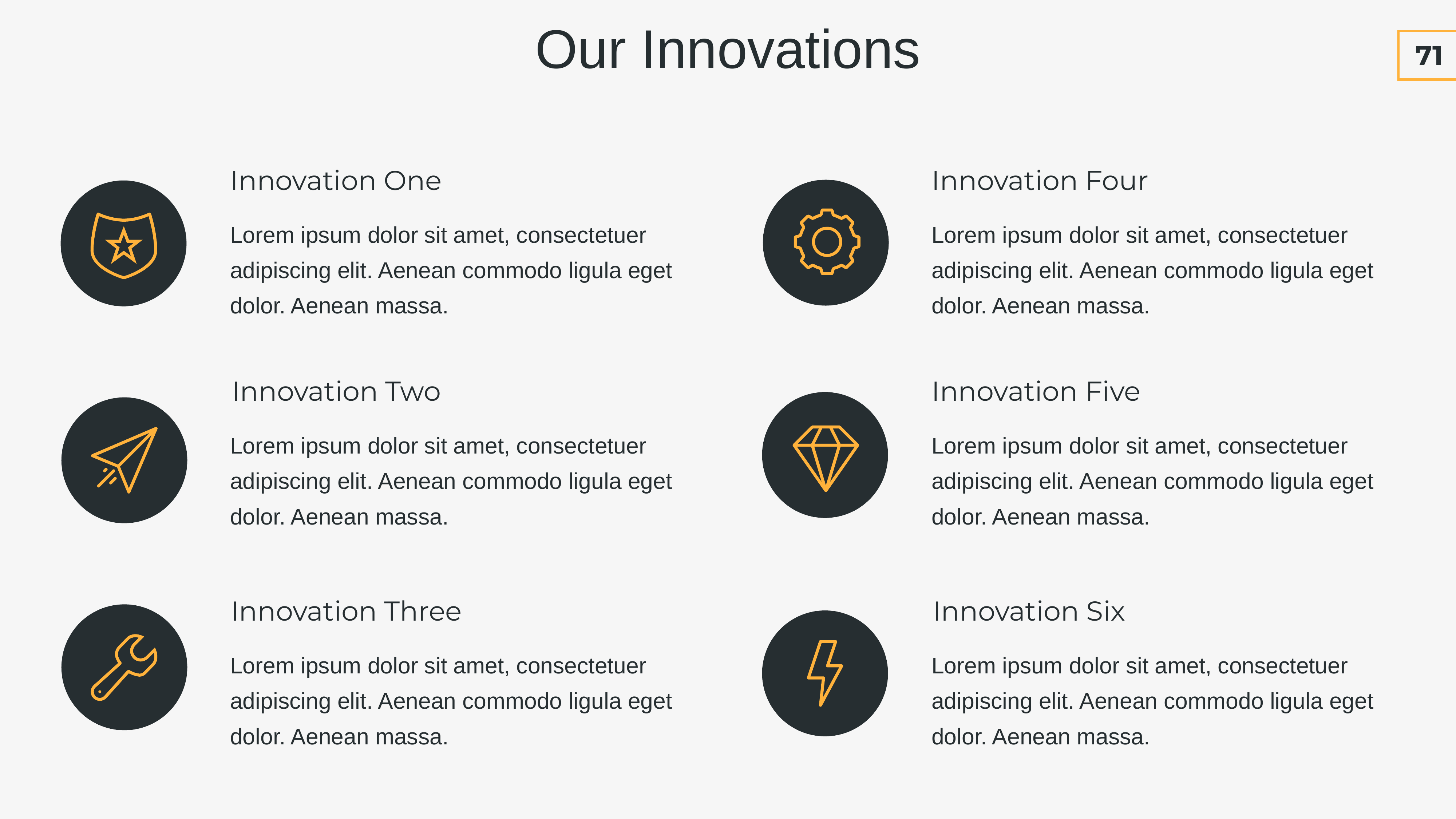

Our Innovations
71
Innovation One
Innovation Four

Lorem ipsum dolor sit amet, consectetuer adipiscing elit. Aenean commodo ligula eget dolor. Aenean massa.
Lorem ipsum dolor sit amet, consectetuer adipiscing elit. Aenean commodo ligula eget dolor. Aenean massa.

Innovation Two
Innovation Five

Lorem ipsum dolor sit amet, consectetuer adipiscing elit. Aenean commodo ligula eget dolor. Aenean massa.
Lorem ipsum dolor sit amet, consectetuer adipiscing elit. Aenean commodo ligula eget dolor. Aenean massa.

Innovation Three
Innovation Six

Lorem ipsum dolor sit amet, consectetuer adipiscing elit. Aenean commodo ligula eget dolor. Aenean massa.
Lorem ipsum dolor sit amet, consectetuer adipiscing elit. Aenean commodo ligula eget dolor. Aenean massa.